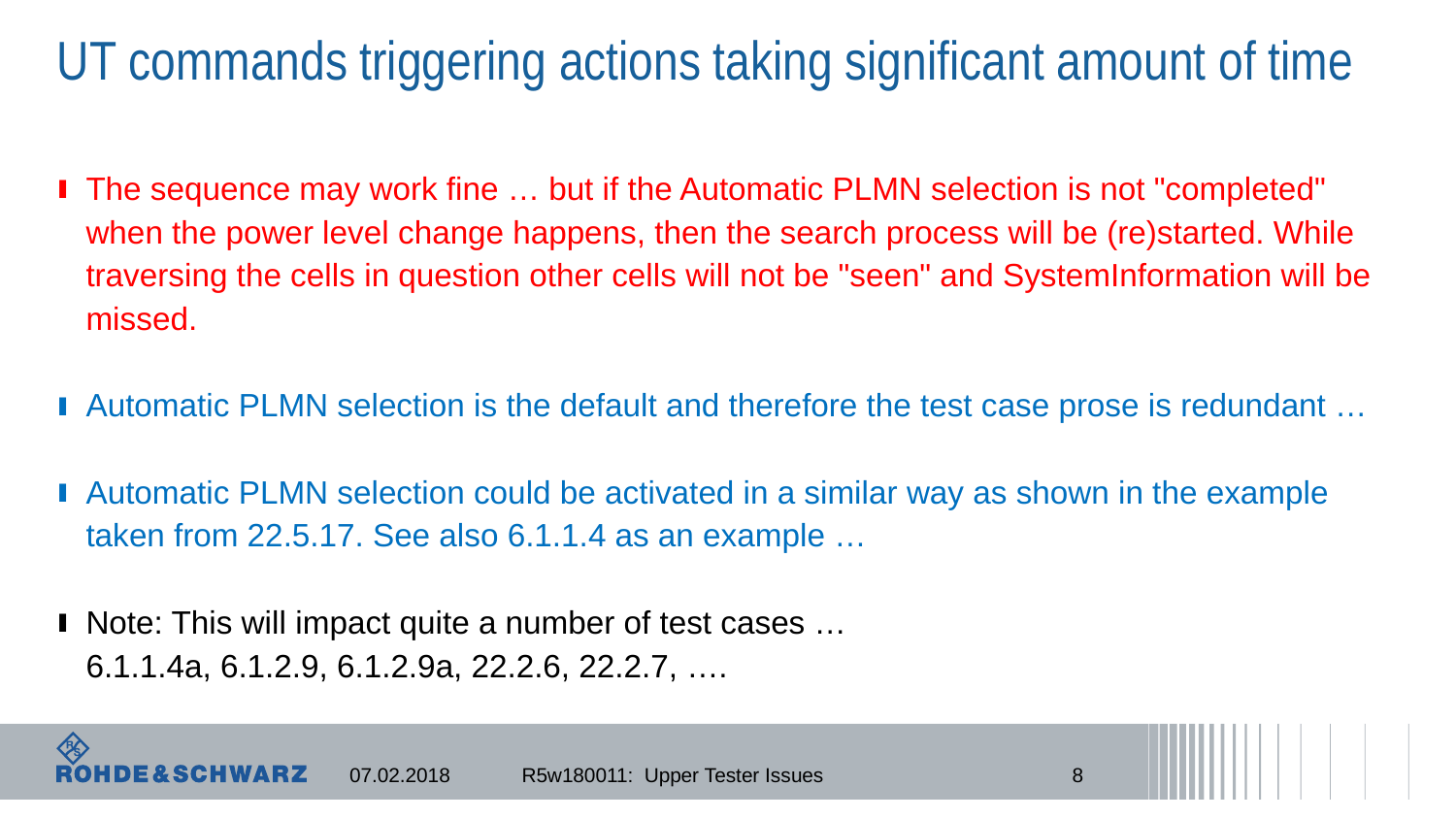

# UT commands triggering actions taking significant amount of time
The sequence may work fine … but if the Automatic PLMN selection is not "completed" when the power level change happens, then the search process will be (re)started. While traversing the cells in question other cells will not be "seen" and SystemInformation will be missed.

Automatic PLMN selection is the default and therefore the test case prose is redundant …

Automatic PLMN selection could be activated in a similar way as shown in the example taken from 22.5.17. See also 6.1.1.4 as an example …

Note: This will impact quite a number of test cases …
6.1.1.4a, 6.1.2.9, 6.1.2.9a, 22.2.6, 22.2.7, ….

07.02.2018
R5w180011:  Upper Tester Issues
8